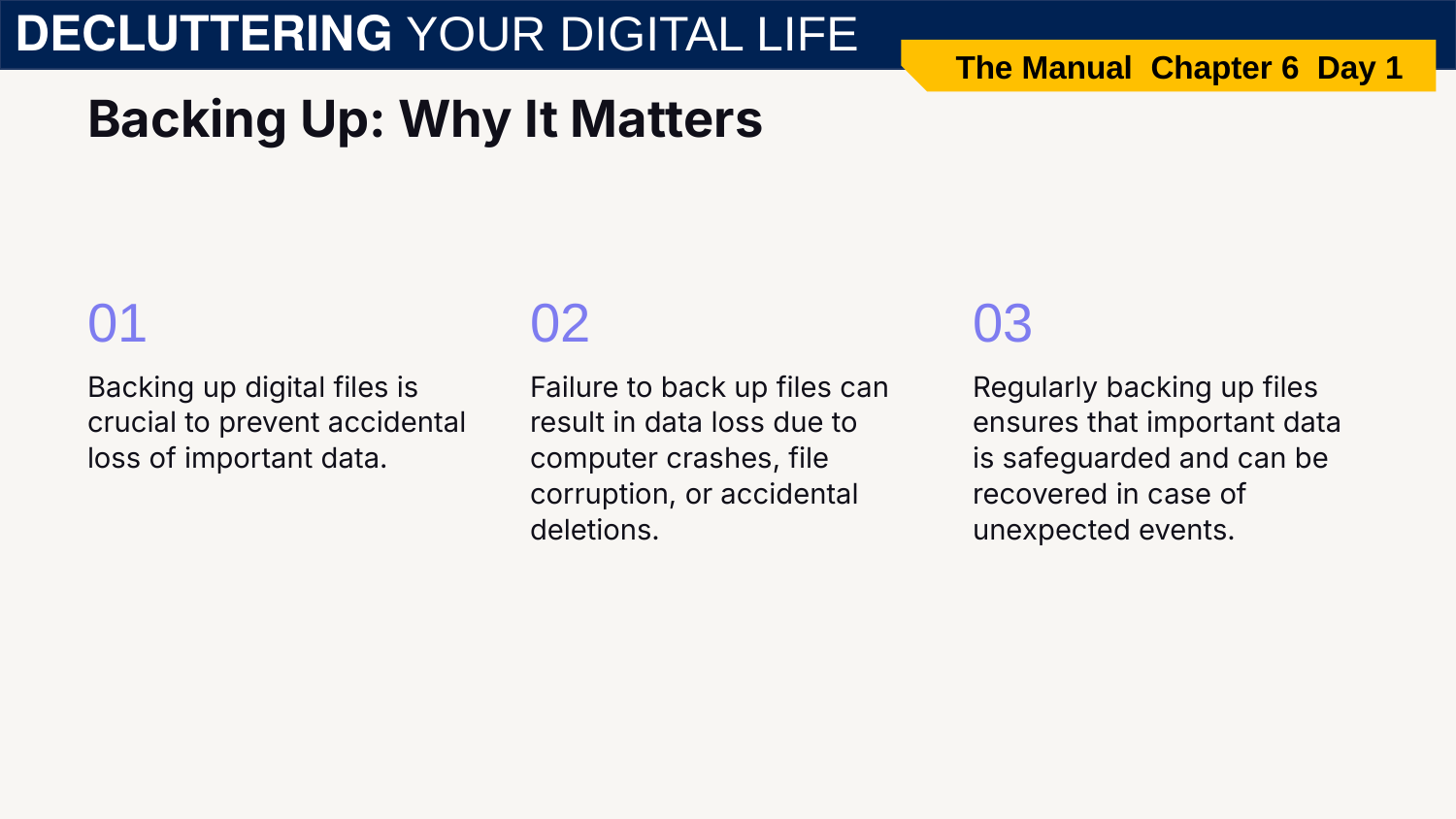

DECLUTTERING YOUR DIGITAL LIFE
The Manual  Chapter 6  Day 1

# Backing Up: Why It Matters
01
02
03
Backing up digital files is crucial to prevent accidental loss of important data.
Failure to back up files can result in data loss due to computer crashes, file corruption, or accidental deletions.
Regularly backing up files ensures that important data is safeguarded and can be recovered in case of unexpected events.